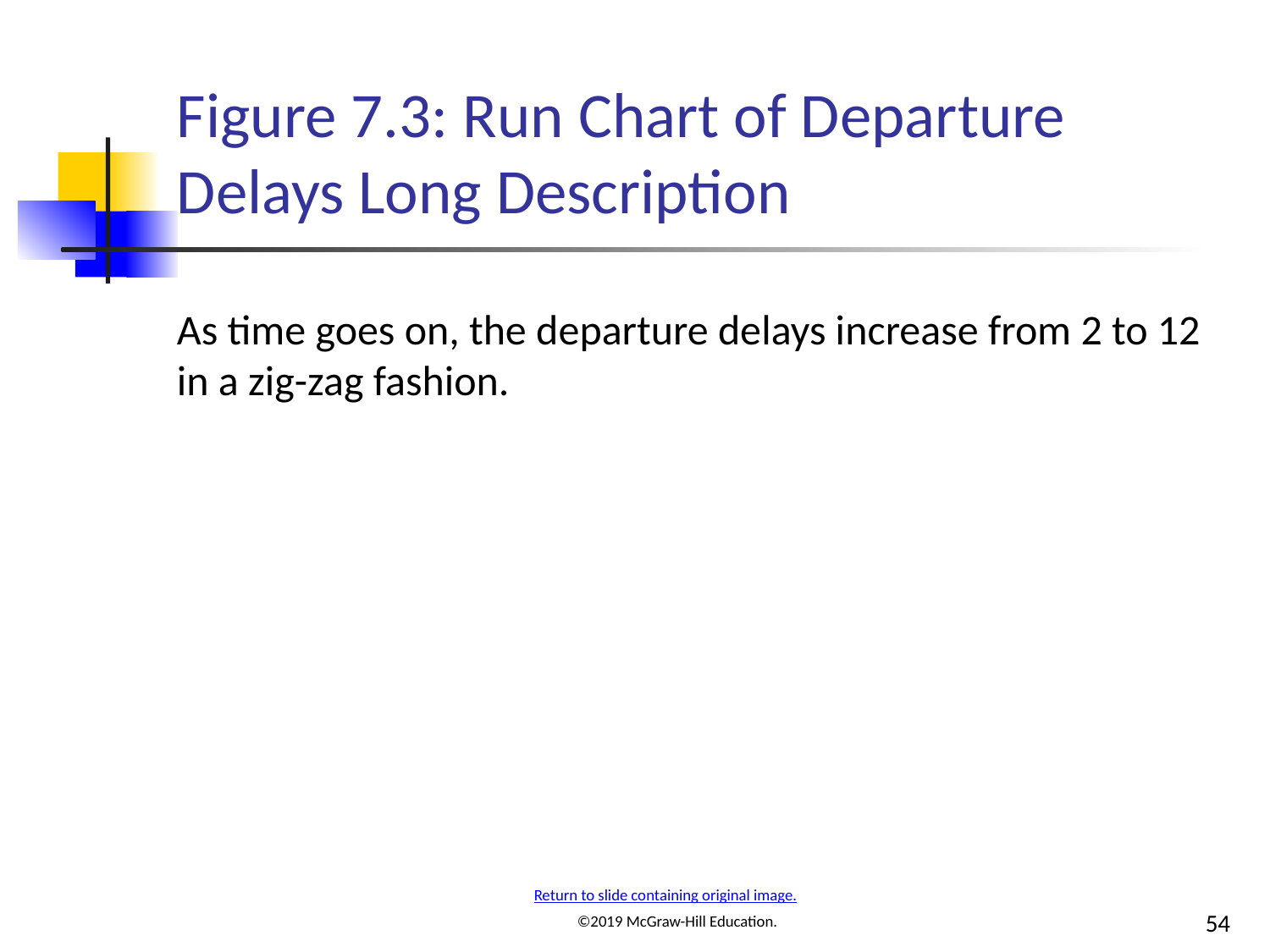

# Figure 7.3: Run Chart of Departure Delays Long Description
As time goes on, the departure delays increase from 2 to 12 in a zig-zag fashion.
Return to slide containing original image.